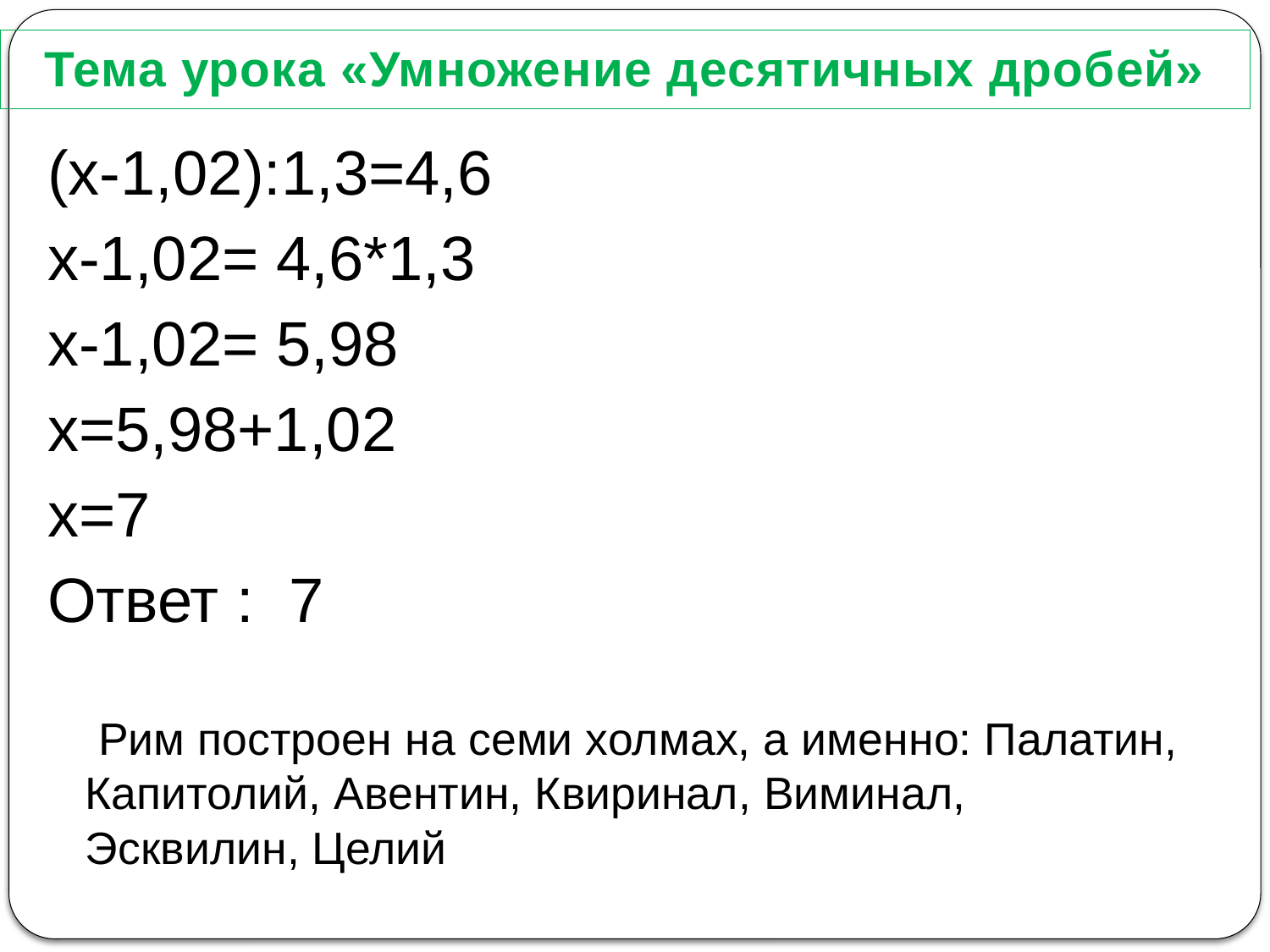

Тема урока «Умножение десятичных дробей»
(х-1,02):1,3=4,6
х-1,02= 4,6*1,3
х-1,02= 5,98
х=5,98+1,02
х=7
Ответ :  7

    Рим построен на семи холмах, а именно: Палатин, Капитолий, Авентин, Квиринал, Виминал, Эсквилин, Целий